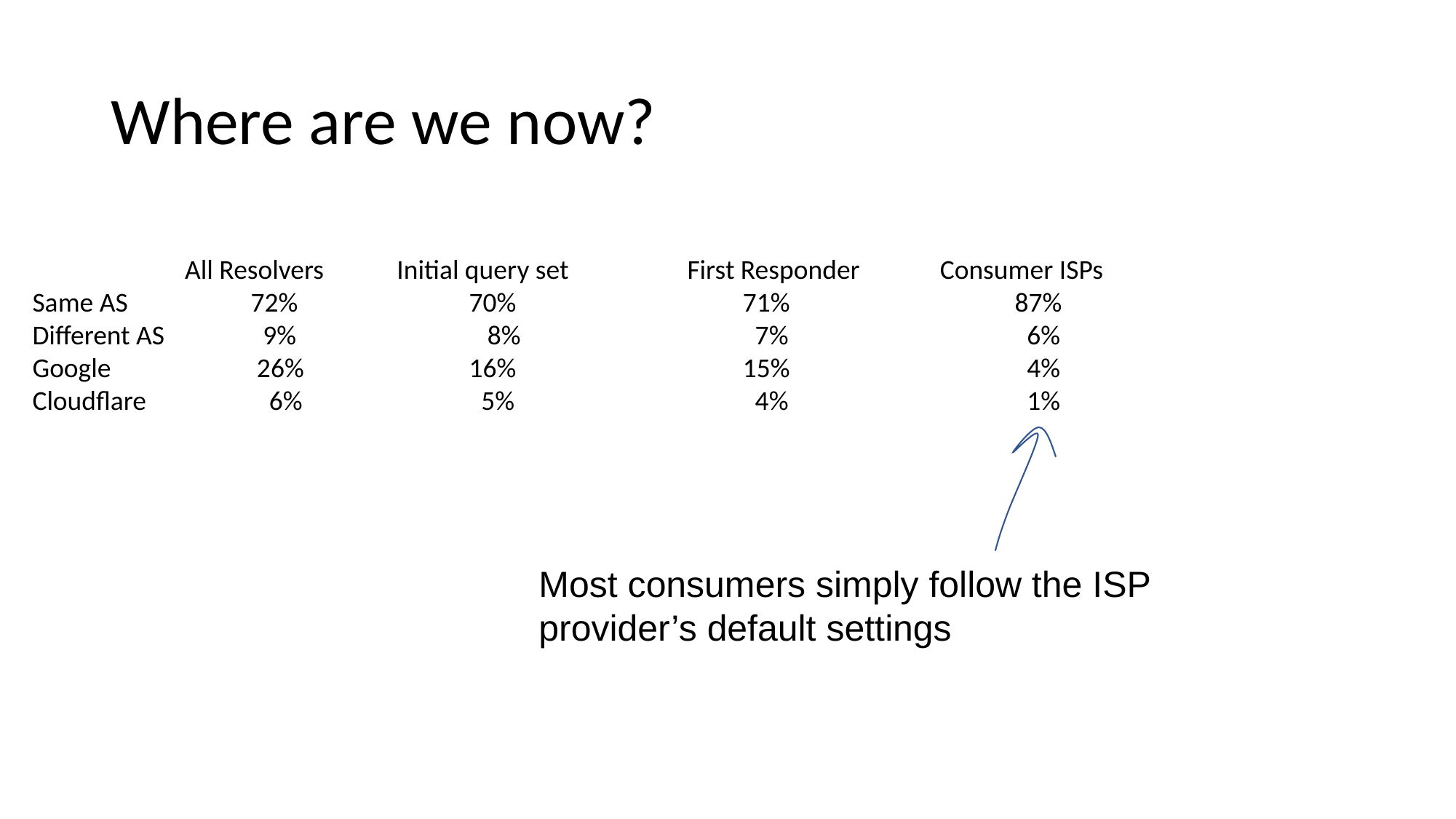

# Where are we now?
	       All Resolvers	      Initial query set		First Responder             Consumer ISPs
Same AS		72%		70%		         71%			87%
Different AS	  9%		   8%		           7%			  6%
Google		 26%		16%		         15%			  4%
Cloudflare	   6%		  5%		           4%			  1%

Most consumers simply follow the ISP provider’s default settings